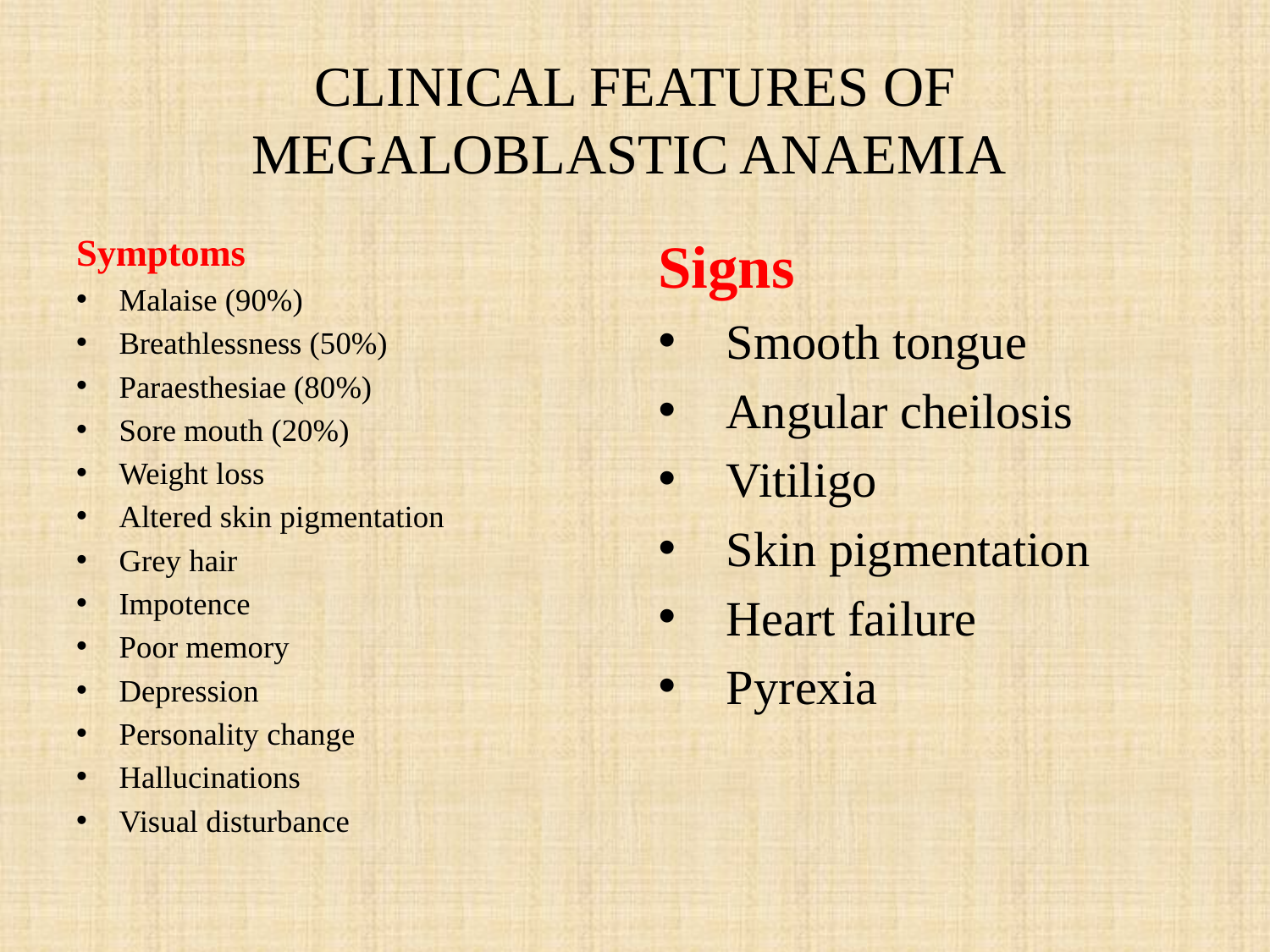

# CLINICAL FEATURES OF MEGALOBLASTIC ANAEMIA
Symptoms
Malaise (90%)
Breathlessness (50%)
Paraesthesiae (80%)
Sore mouth (20%)
Weight loss
Altered skin pigmentation
Grey hair
Impotence
Poor memory
Depression
Personality change
Hallucinations
Visual disturbance

Signs
Smooth tongue
Angular cheilosis
Vitiligo
Skin pigmentation
Heart failure
Pyrexia